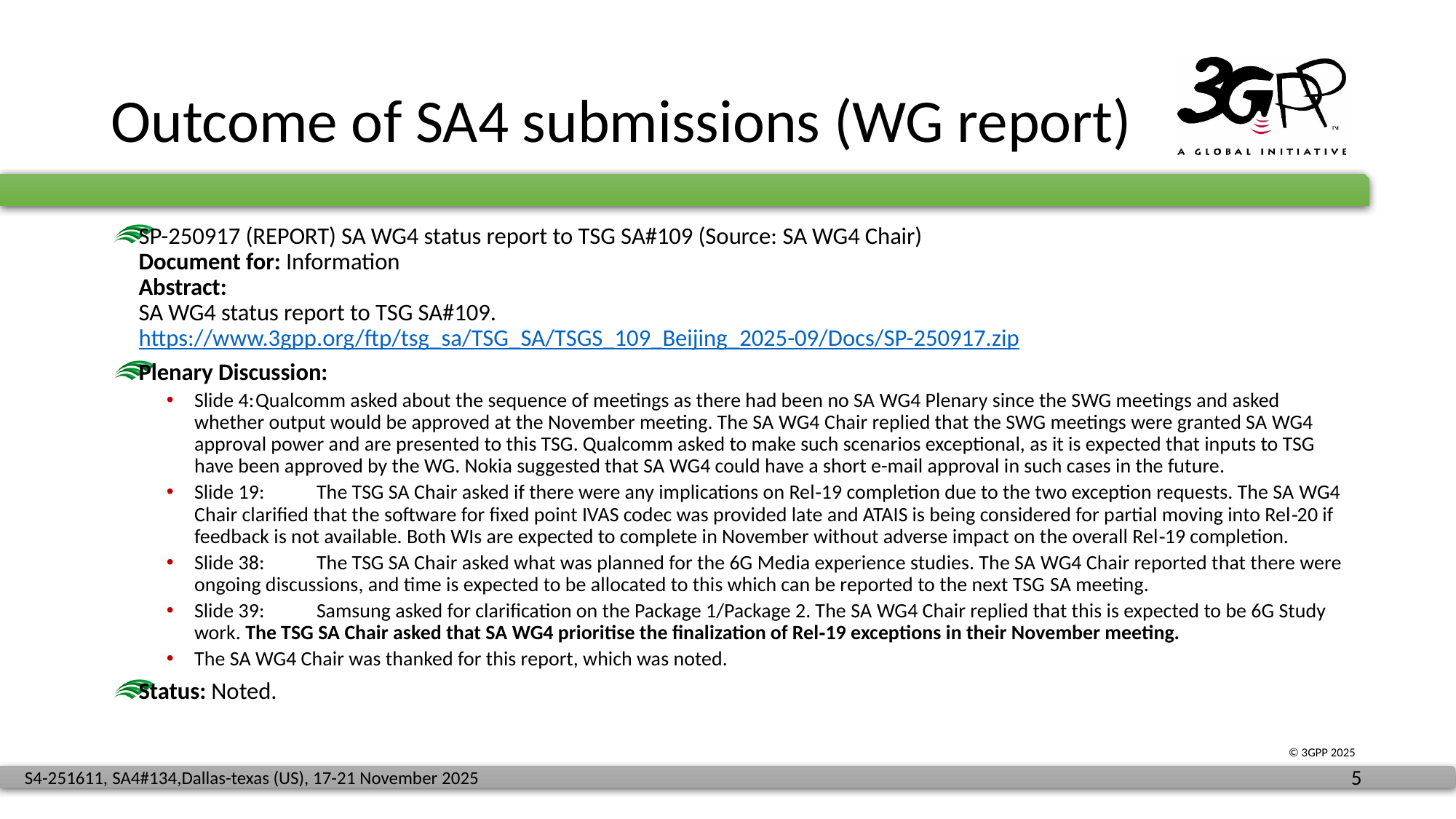

# Outcome of SA4 submissions (WG report)
SP-250917 (REPORT) SA WG4 status report to TSG SA#109 (Source: SA WG4 Chair)
Document for: Information
Abstract:
SA WG4 status report to TSG SA#109. https://www.3gpp.org/ftp/tsg_sa/TSG_SA/TSGS_109_Beijing_2025-09/Docs/SP-250917.zip
Plenary Discussion:
Slide 4:	Qualcomm asked about the sequence of meetings as there had been no SA WG4 Plenary since the SWG meetings and asked whether output would be approved at the November meeting. The SA WG4 Chair replied that the SWG meetings were granted SA WG4 approval power and are presented to this TSG. Qualcomm asked to make such scenarios exceptional, as it is expected that inputs to TSG have been approved by the WG. Nokia suggested that SA WG4 could have a short e-mail approval in such cases in the future.
Slide 19:	The TSG SA Chair asked if there were any implications on Rel‑19 completion due to the two exception requests. The SA WG4 Chair clarified that the software for fixed point IVAS codec was provided late and ATAIS is being considered for partial moving into Rel‑20 if feedback is not available. Both WIs are expected to complete in November without adverse impact on the overall Rel‑19 completion.
Slide 38:	The TSG SA Chair asked what was planned for the 6G Media experience studies. The SA WG4 Chair reported that there were ongoing discussions, and time is expected to be allocated to this which can be reported to the next TSG SA meeting.
Slide 39:	Samsung asked for clarification on the Package 1/Package 2. The SA WG4 Chair replied that this is expected to be 6G Study work. The TSG SA Chair asked that SA WG4 prioritise the finalization of Rel‑19 exceptions in their November meeting.
The SA WG4 Chair was thanked for this report, which was noted.
Status: Noted.